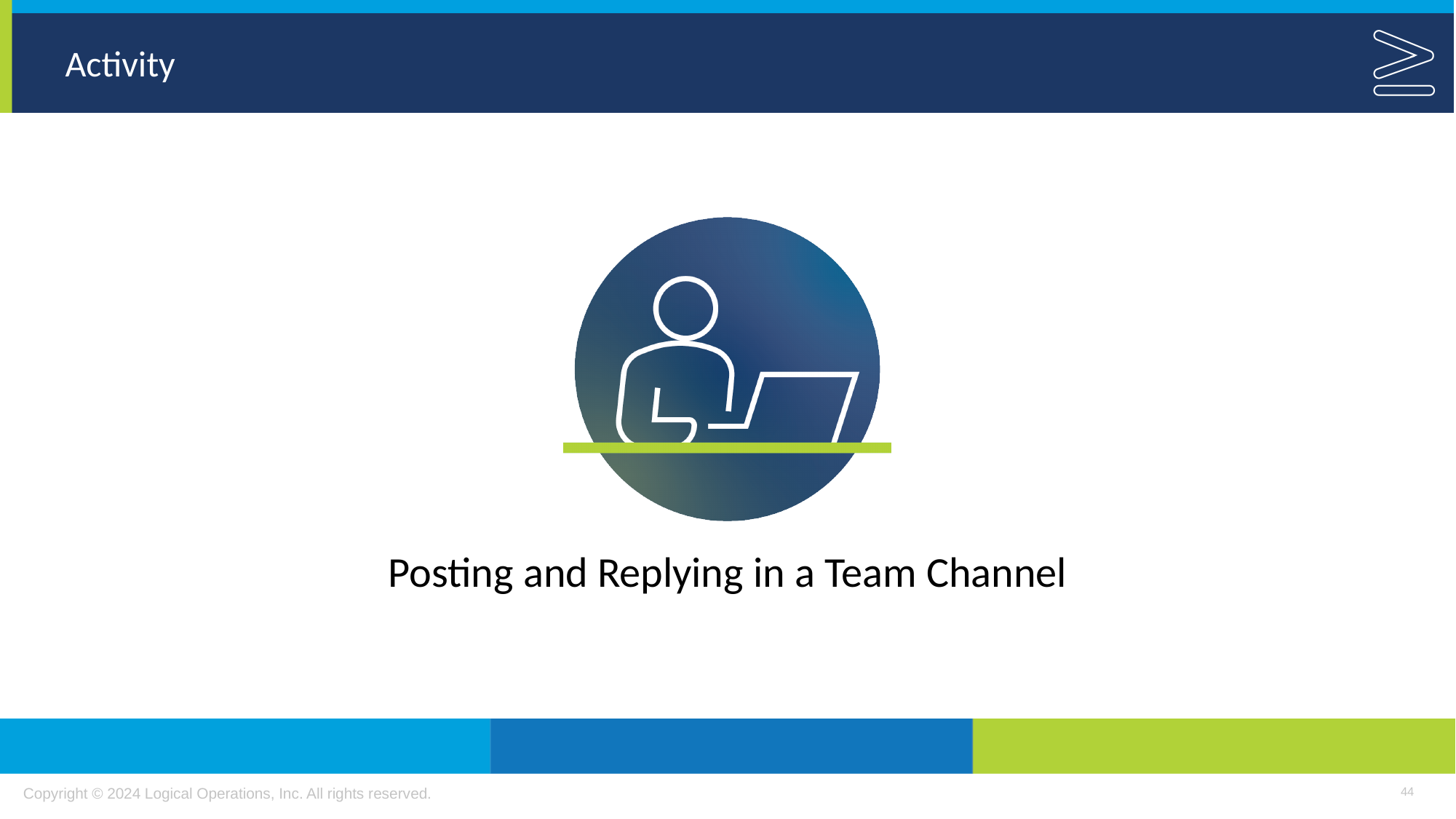

Posting and Replying in a Team Channel
44